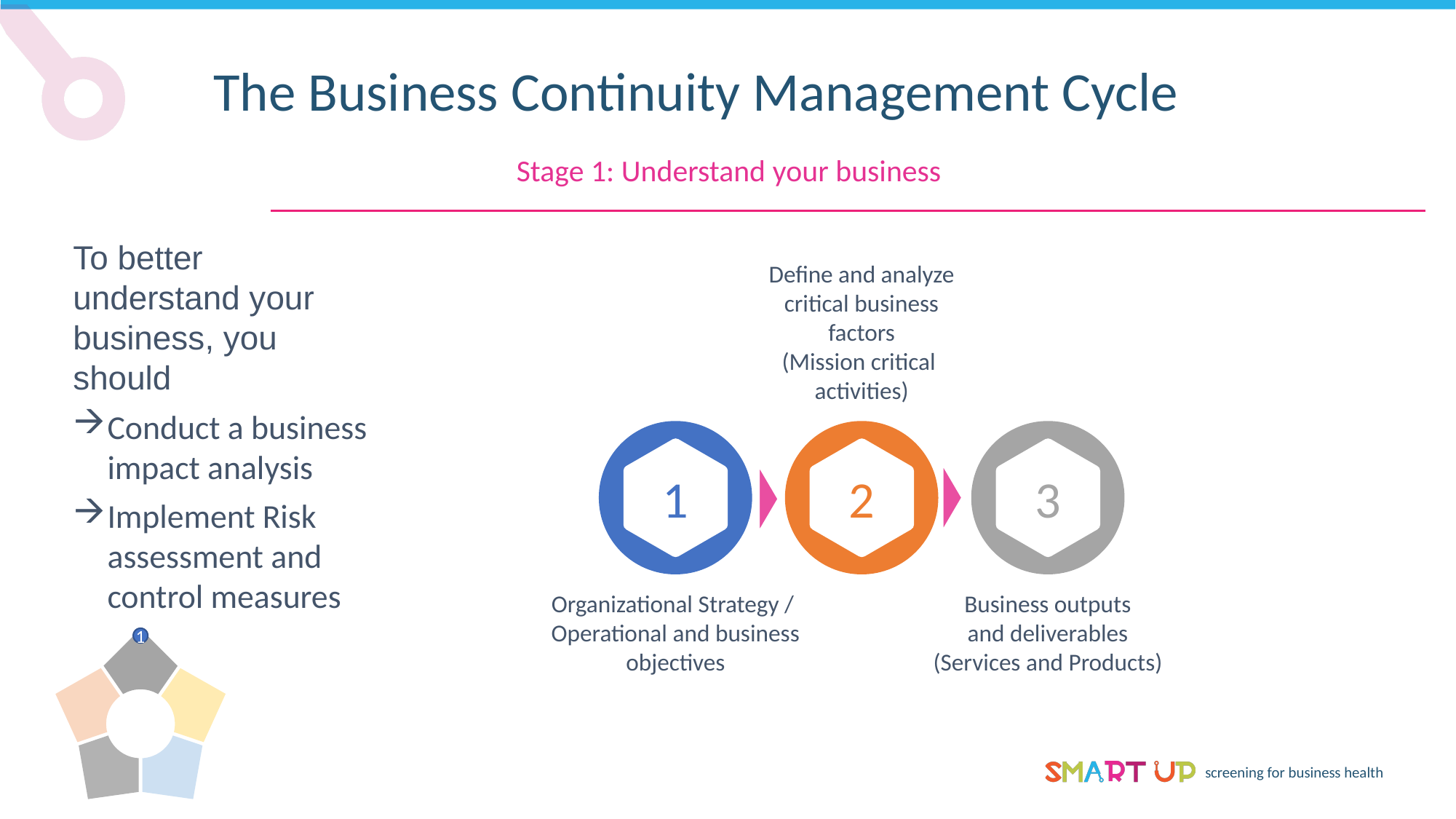

The Business Continuity Management Cycle
Stage 1: Understand your business
To better understand your business, you should
Conduct a business impact analysis
Implement Risk assessment and control measures

Define and analyze
 critical business
factors
(Mission critical
activities)

1
2
3

Organizational Strategy /
Operational and business
objectives
Business outputs
and deliverables
(Services and Products)
1